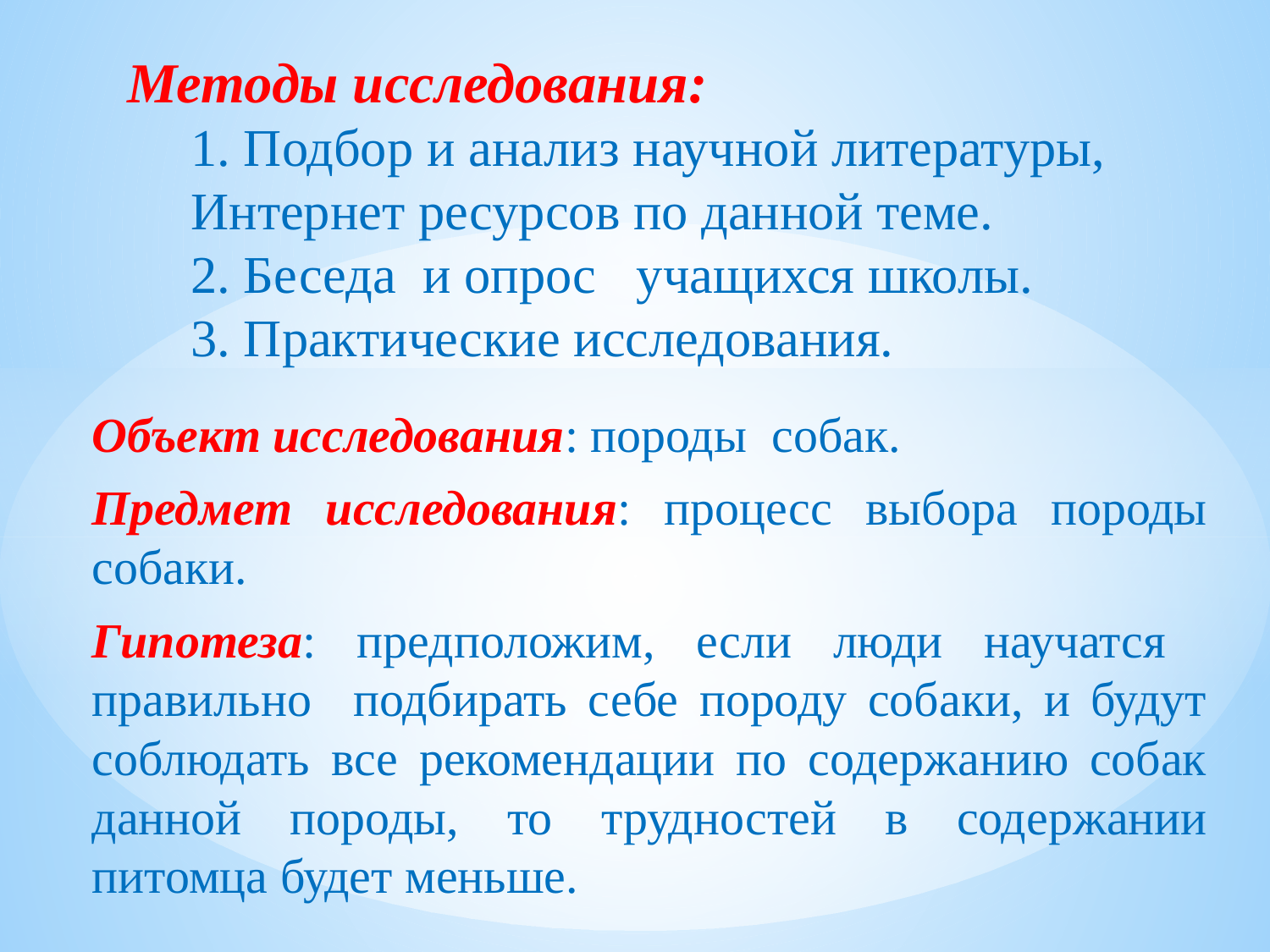

# Методы исследования: 1. Подбор и анализ научной литературы, Интернет ресурсов по данной теме. 2. Беседа  и опрос   учащихся школы. 3. Практические исследования.
Объект исследования: породы  собак.
Предмет исследования: процесс выбора породы собаки.
Гипотеза: предположим, если люди научатся  правильно  подбирать себе породу собаки, и будут соблюдать все рекомендации по содержанию собак данной породы, то трудностей в содержании питомца будет меньше.